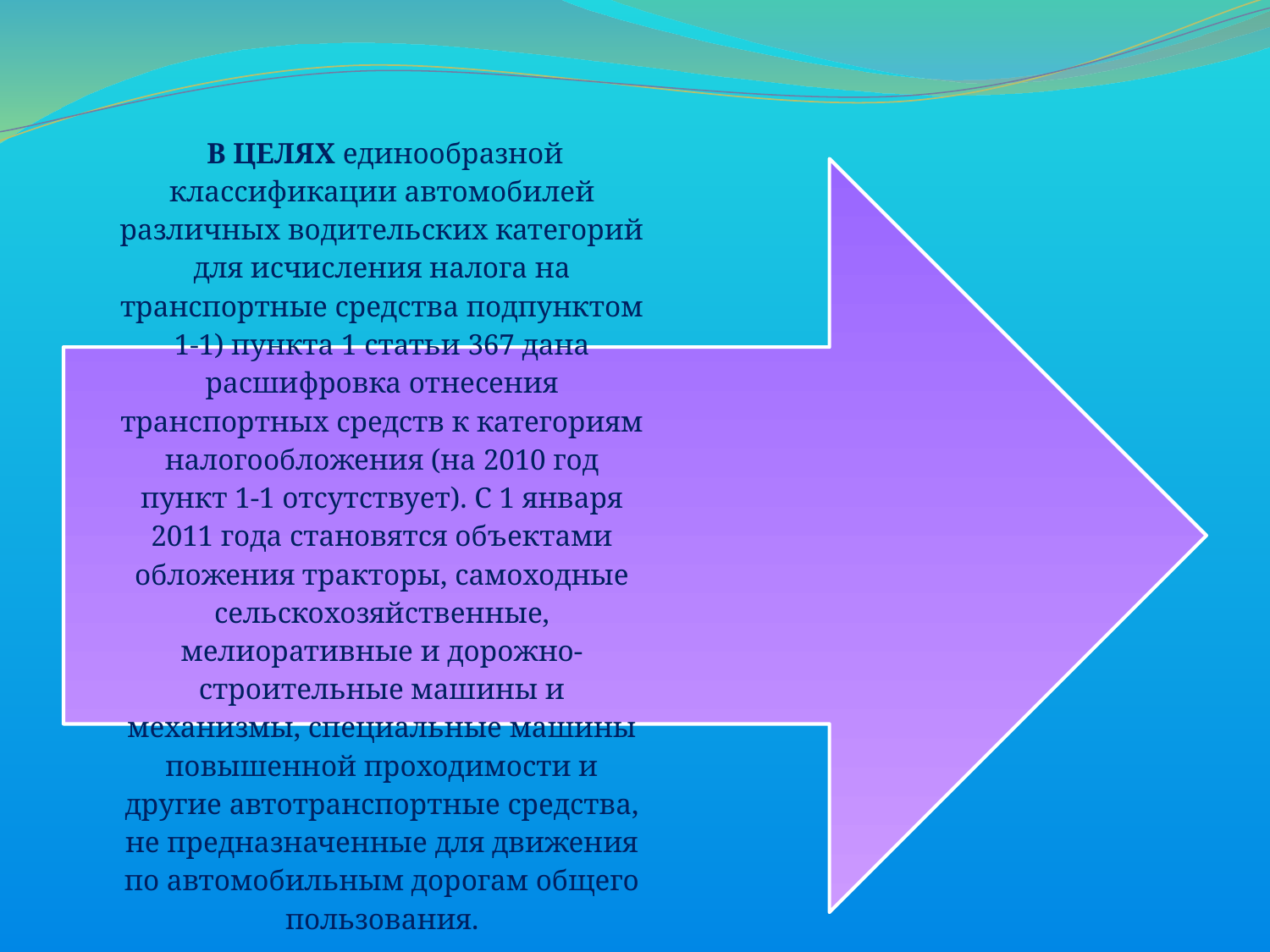

В ЦЕЛЯХ единообразной классификации автомобилей различных водительских категорий для исчисления налога на транспортные средства подпунктом 1-1) пункта 1 статьи 367 дана расшифровка отнесения транспортных средств к категориям налогообложения (на 2010 год пункт 1-1 отсутствует). С 1 января 2011 года становятся объектами обложения тракторы, самоходные сельскохозяйственные, мелиоративные и дорожно-строительные машины и механизмы, специальные машины повышенной проходимости и другие автотранспортные средства, не предназначенные для движения по автомобильным дорогам общего пользования.